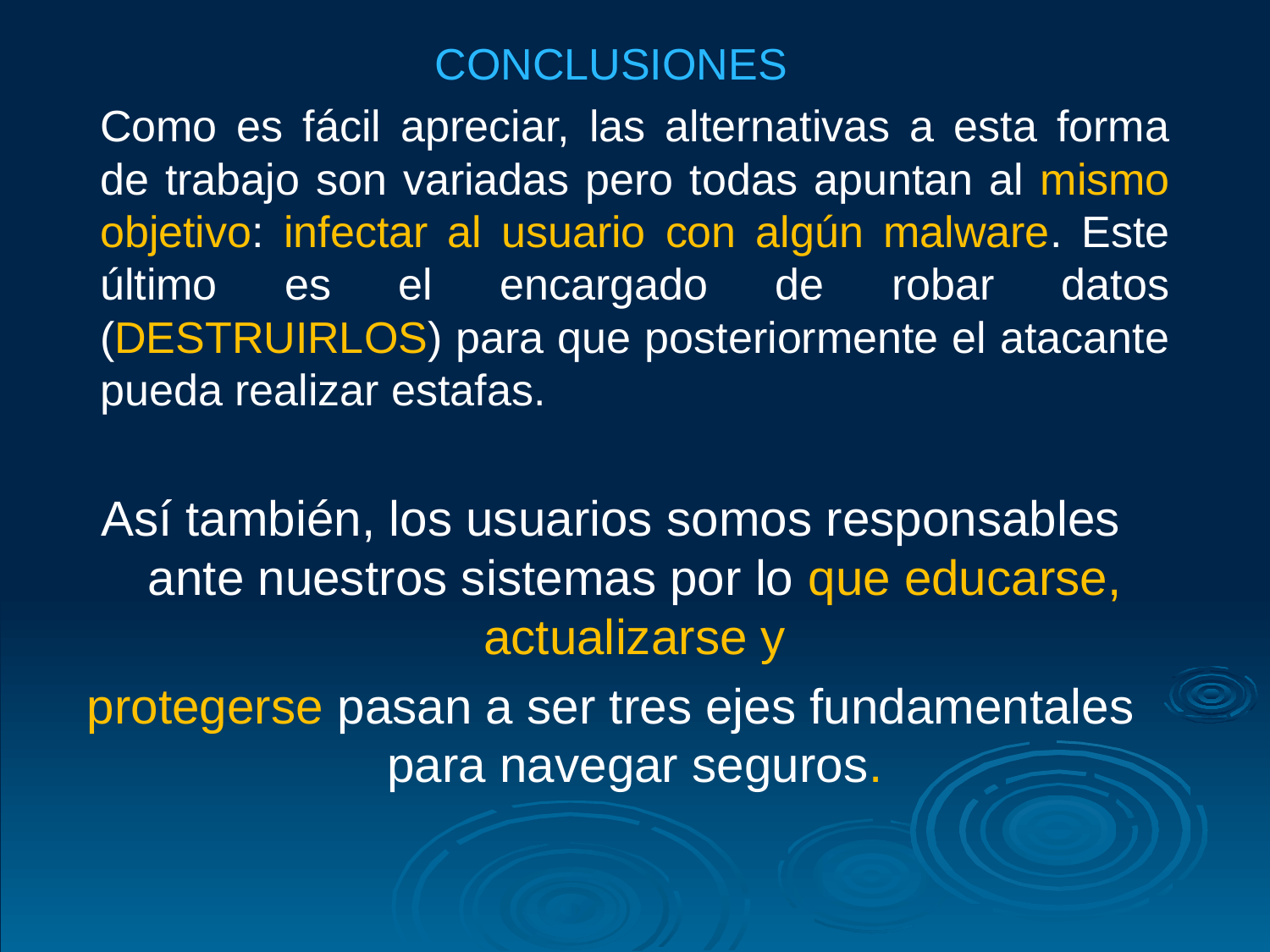

CONCLUSIONES
	Como es fácil apreciar, las alternativas a esta forma de trabajo son variadas pero todas apuntan al mismo objetivo: infectar al usuario con algún malware. Este último es el encargado de robar datos (DESTRUIRLOS) para que posteriormente el atacante pueda realizar estafas.

Así también, los usuarios somos responsables ante nuestros sistemas por lo que educarse, actualizarse y
protegerse pasan a ser tres ejes fundamentales para navegar seguros.